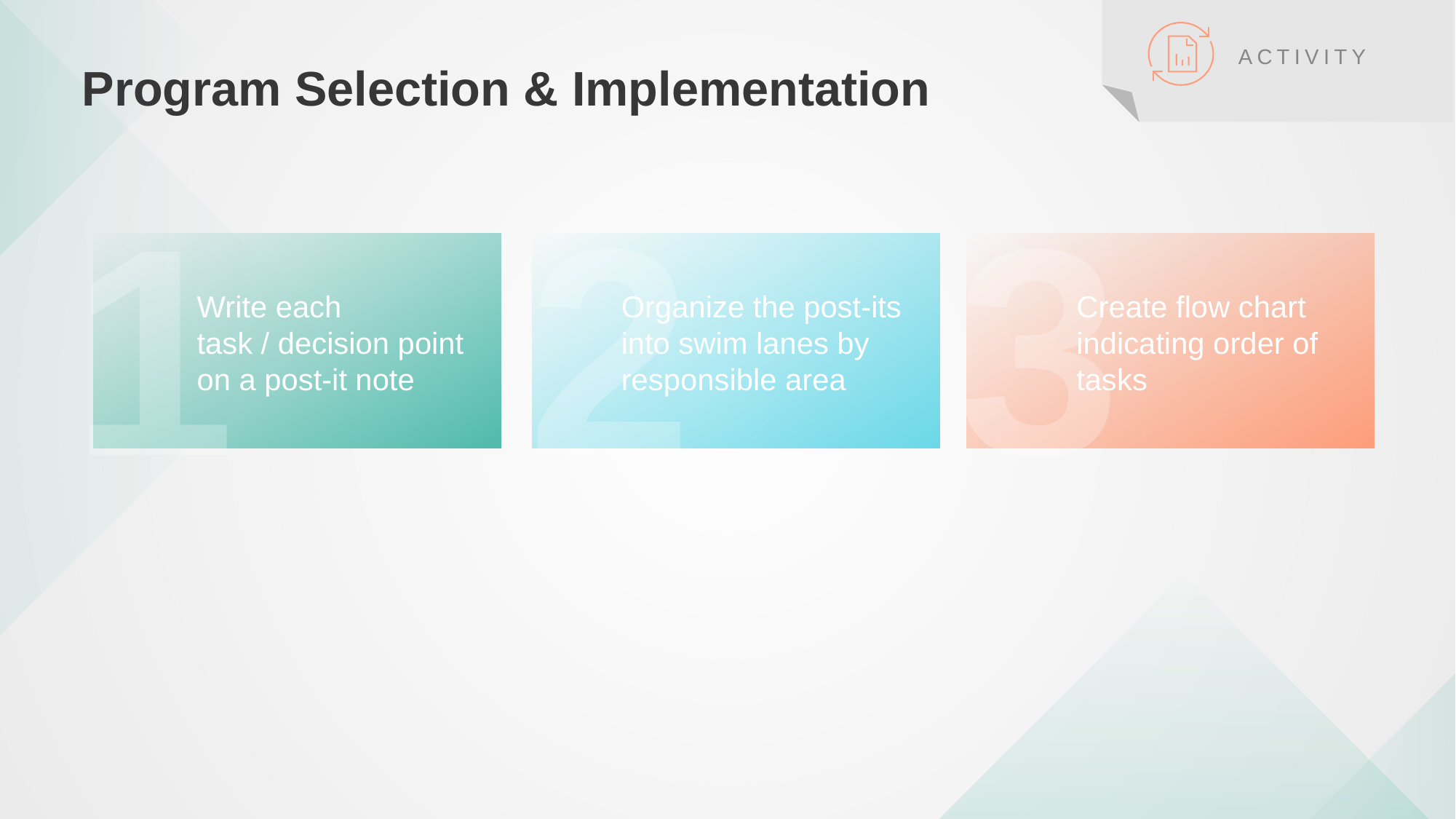

# Program Selection & Implementation
ACTIVITY
1

Write each
task / decision point on a post-it note
2

Organize the post-its into swim lanes by responsible area
3

Create flow chart indicating order of tasks